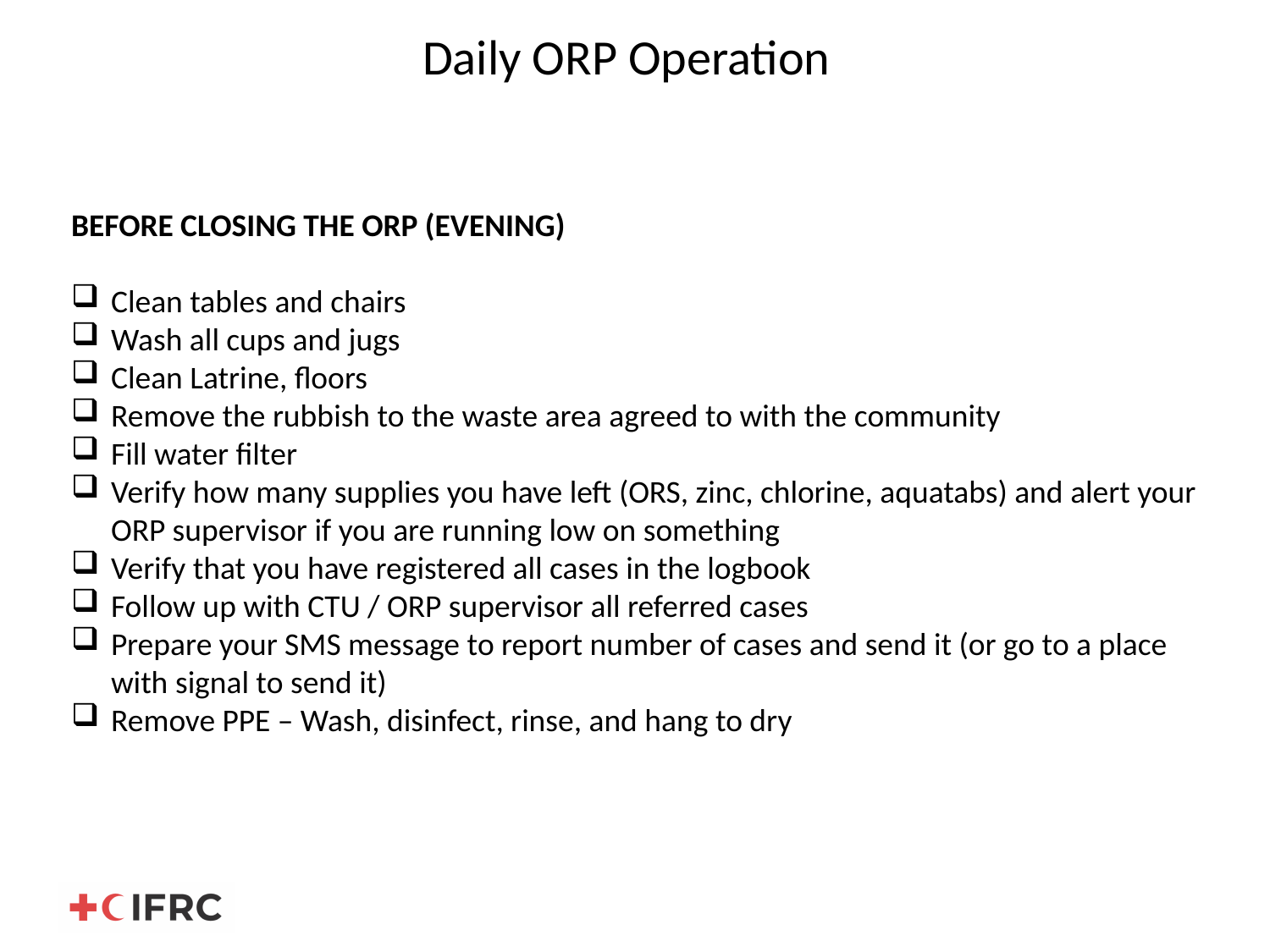

# Daily ORP Operation

BEFORE CLOSING THE ORP (EVENING)

Clean tables and chairs
Wash all cups and jugs
Clean Latrine, floors
Remove the rubbish to the waste area agreed to with the community
Fill water filter
Verify how many supplies you have left (ORS, zinc, chlorine, aquatabs) and alert your ORP supervisor if you are running low on something
Verify that you have registered all cases in the logbook
Follow up with CTU / ORP supervisor all referred cases
Prepare your SMS message to report number of cases and send it (or go to a place with signal to send it)
Remove PPE – Wash, disinfect, rinse, and hang to dry